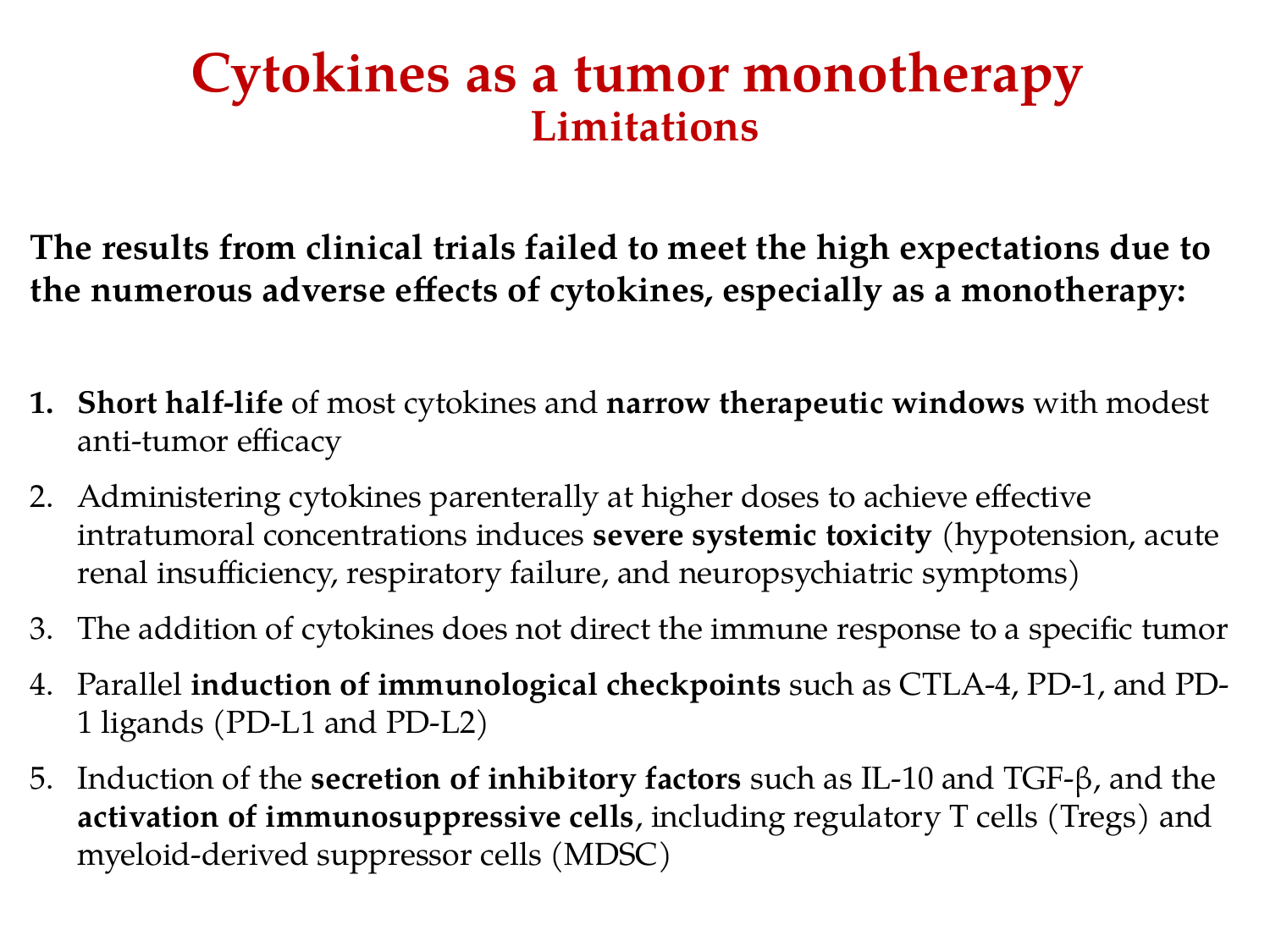

# Cytokines as a tumor monotherapy Limitations
The results from clinical trials failed to meet the high expectations due to the numerous adverse effects of cytokines, especially as a monotherapy:

Short half-life of most cytokines and narrow therapeutic windows with modest anti-tumor efficacy
Administering cytokines parenterally at higher doses to achieve effective intratumoral concentrations induces severe systemic toxicity (hypotension, acute renal insufficiency, respiratory failure, and neuropsychiatric symptoms)
The addition of cytokines does not direct the immune response to a specific tumor
Parallel induction of immunological checkpoints such as CTLA-4, PD-1, and PD-1 ligands (PD-L1 and PD-L2)
Induction of the secretion of inhibitory factors such as IL-10 and TGF-β, and the activation of immunosuppressive cells, including regulatory T cells (Tregs) and myeloid-derived suppressor cells (MDSC)